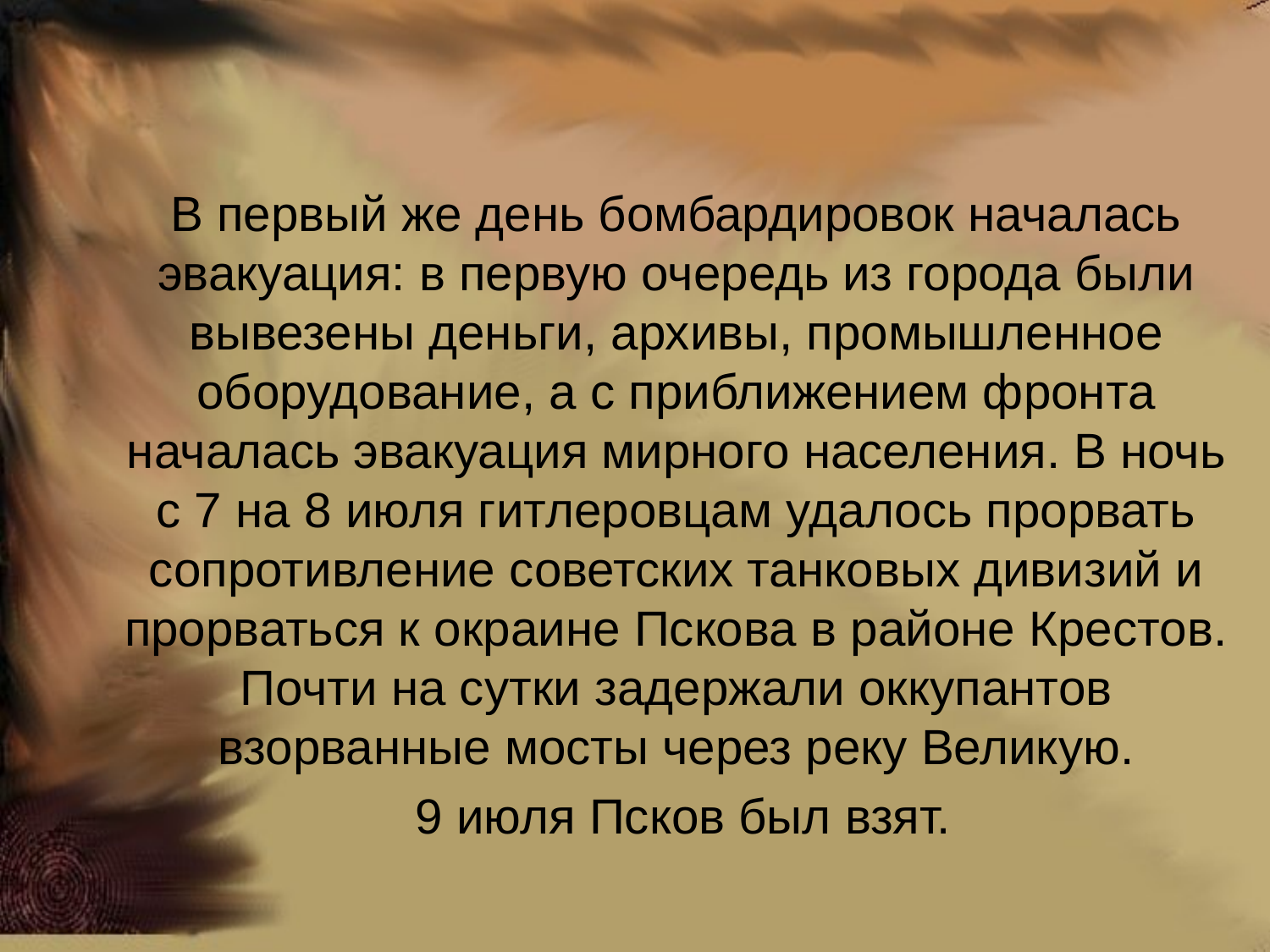

#
В первый же день бомбардировок началась эвакуация: в первую очередь из города были вывезены деньги, архивы, промышленное оборудование, а с приближением фронта началась эвакуация мирного населения. В ночь с 7 на 8 июля гитлеровцам удалось прорвать сопротивление советских танковых дивизий и прорваться к окраине Пскова в районе Крестов. Почти на сутки задержали оккупантов взорванные мосты через реку Великую.
 9 июля Псков был взят.